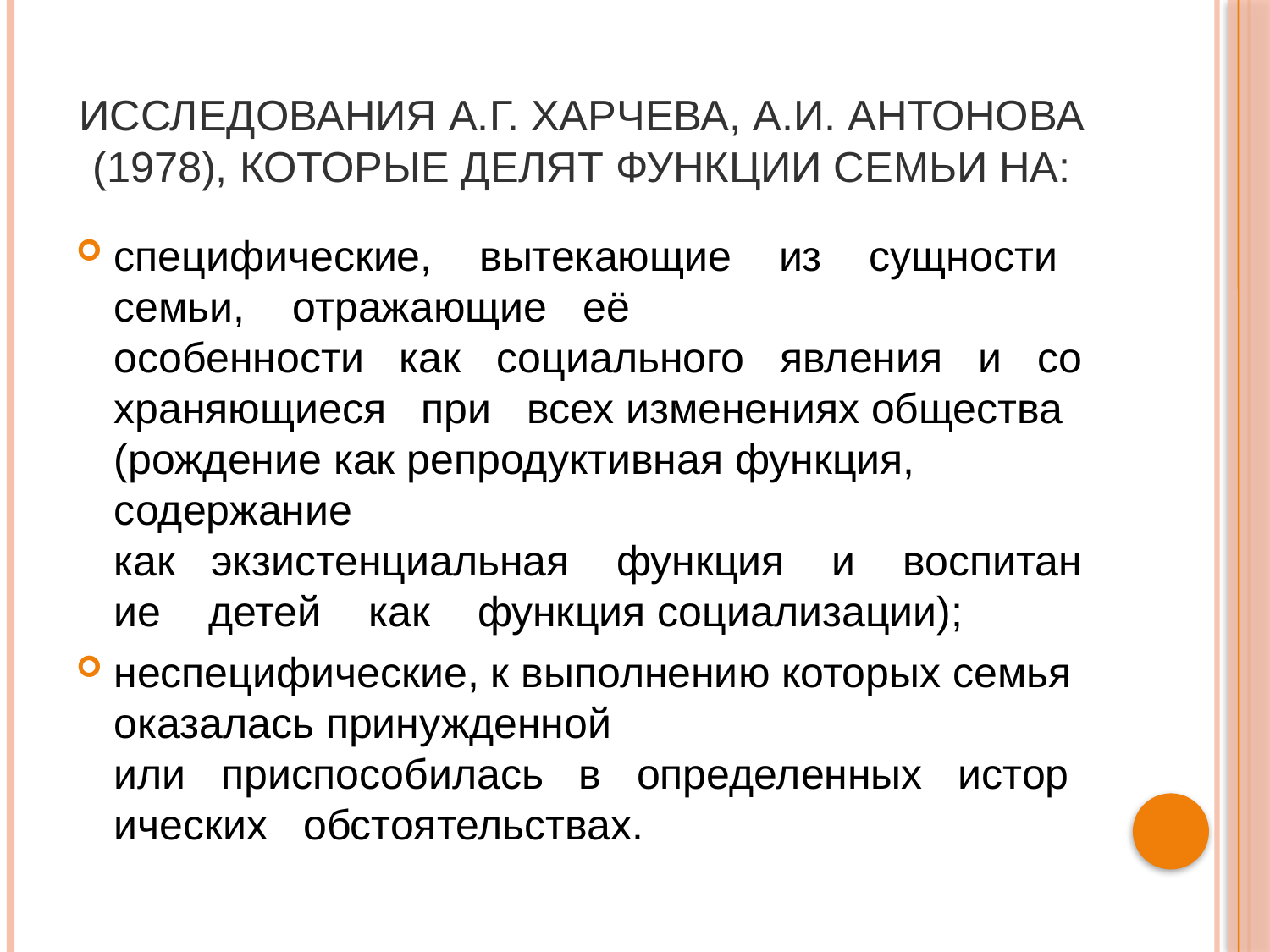

# Исследования А.Г. Харчева, А.И. Антонова (1978), которые делят функции семьи на:
специфические,    вытекающие    из    сущности семьи,    отражающие   её особенности   как   социального   явления   и   сохраняющиеся   при   всех изменениях общества (рождение как репродуктивная функция, содержание как   экзистенциальная    функция    и    воспитание    детей    как    функция социализации);
неспецифические, к выполнению которых семья оказалась принужденной или   приспособилась   в   определенных   исторических   обстоятельствах.